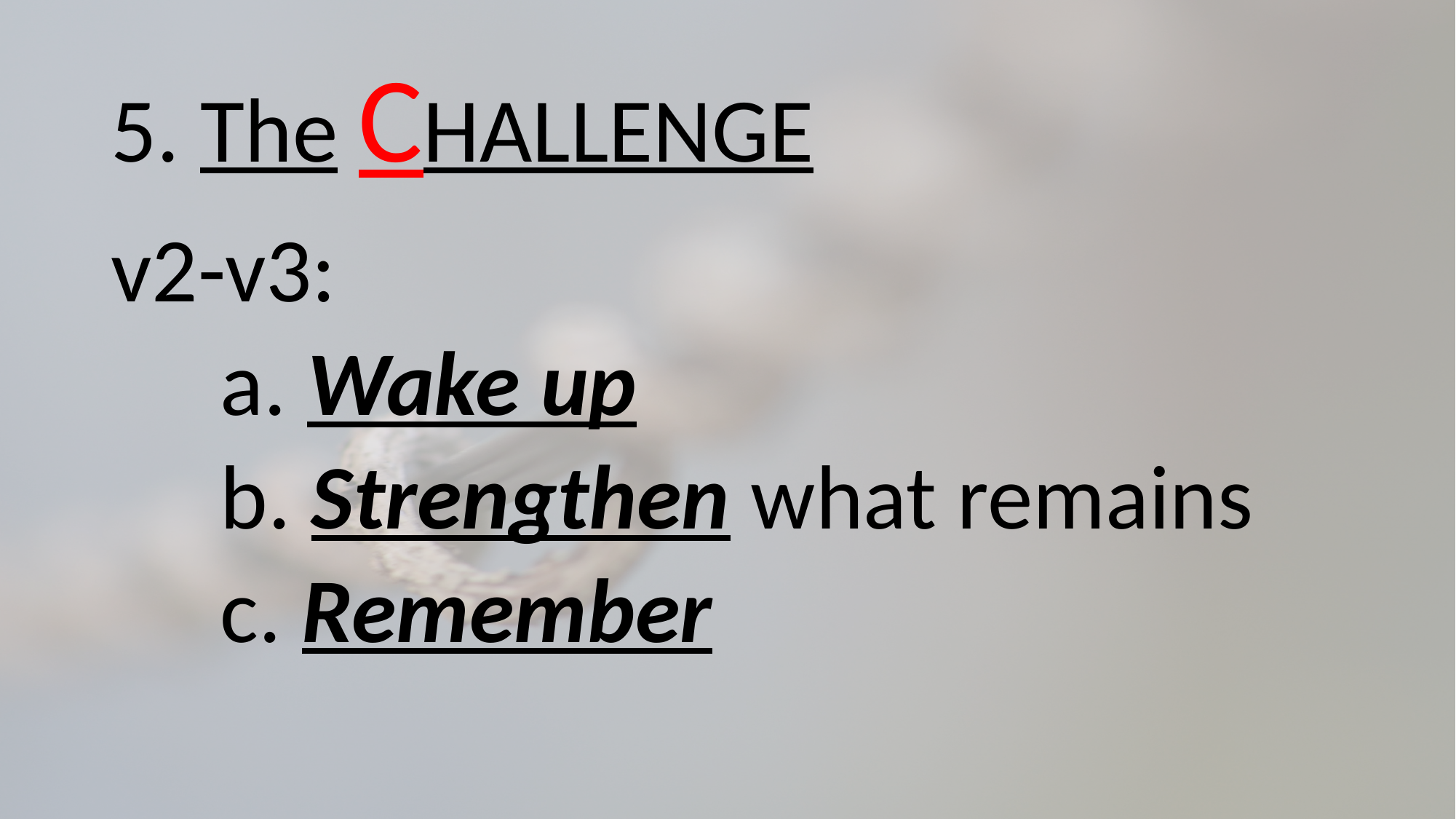

# 5. The CHALLENGE
v2-v3:
	a. Wake up
	b. Strengthen what remains
	c. Remember